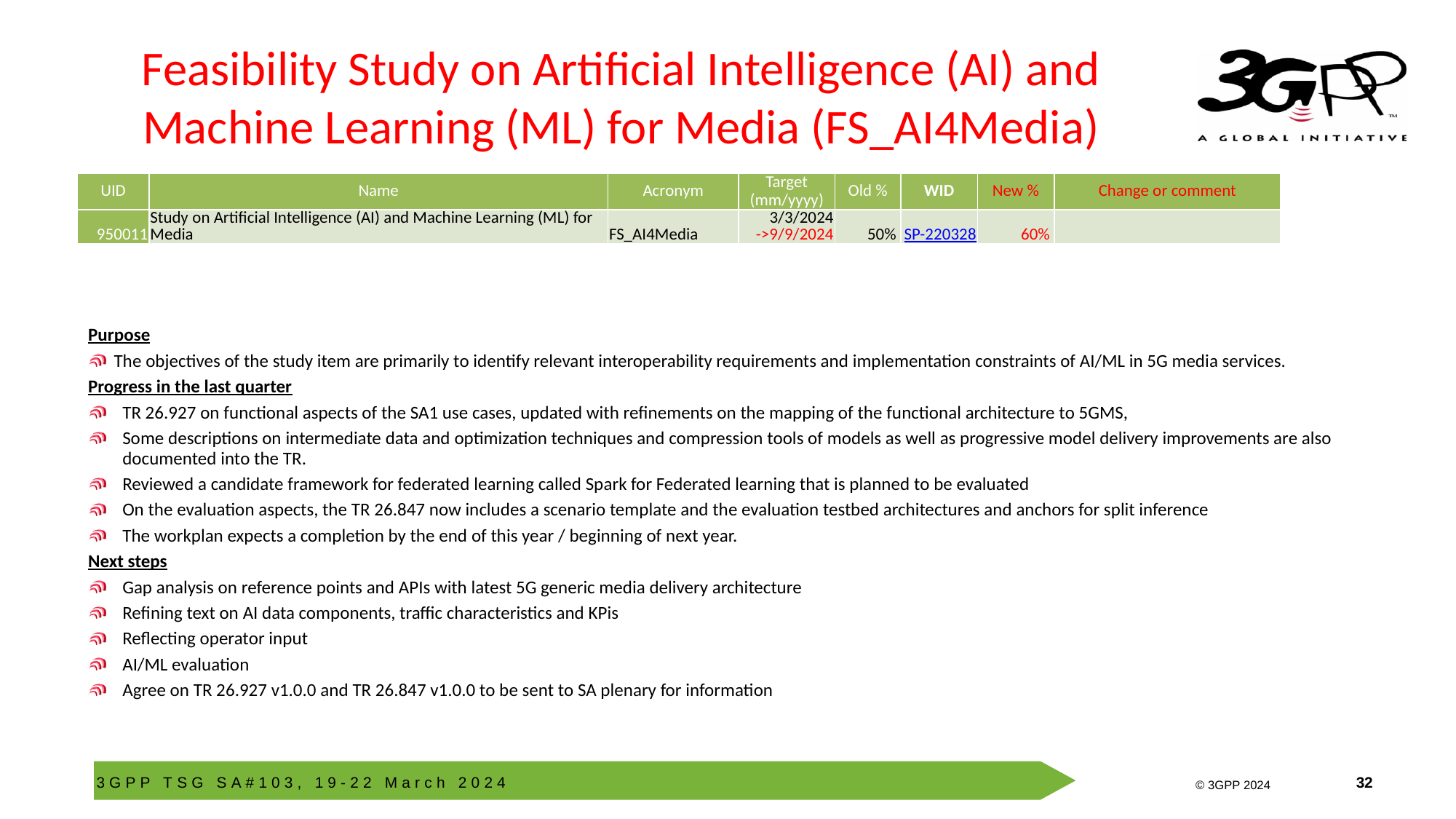

# Feasibility Study on Artificial Intelligence (AI) and Machine Learning (ML) for Media (FS_AI4Media)
| UID | Name | Acronym | Target (mm/yyyy) | Old % | WID | New % | Change or comment |
| --- | --- | --- | --- | --- | --- | --- | --- |
| 950011 | Study on Artificial Intelligence (AI) and Machine Learning (ML) for Media | FS\_AI4Media | 3/3/2024 ->9/9/2024 | 50% | SP-220328 | 60% |  |
Purpose
  The objectives of the study item are primarily to identify relevant interoperability requirements and implementation constraints of AI/ML in 5G media services.
Progress in the last quarter
TR 26.927 on functional aspects of the SA1 use cases, updated with refinements on the mapping of the functional architecture to 5GMS,
Some descriptions on intermediate data and optimization techniques and compression tools of models as well as progressive model delivery improvements are also documented into the TR.
Reviewed a candidate framework for federated learning called Spark for Federated learning that is planned to be evaluated
On the evaluation aspects, the TR 26.847 now includes a scenario template and the evaluation testbed architectures and anchors for split inference
The workplan expects a completion by the end of this year / beginning of next year.
Next steps
Gap analysis on reference points and APIs with latest 5G generic media delivery architecture
Refining text on AI data components, traffic characteristics and KPis
Reflecting operator input
AI/ML evaluation
Agree on TR 26.927 v1.0.0 and TR 26.847 v1.0.0 to be sent to SA plenary for information